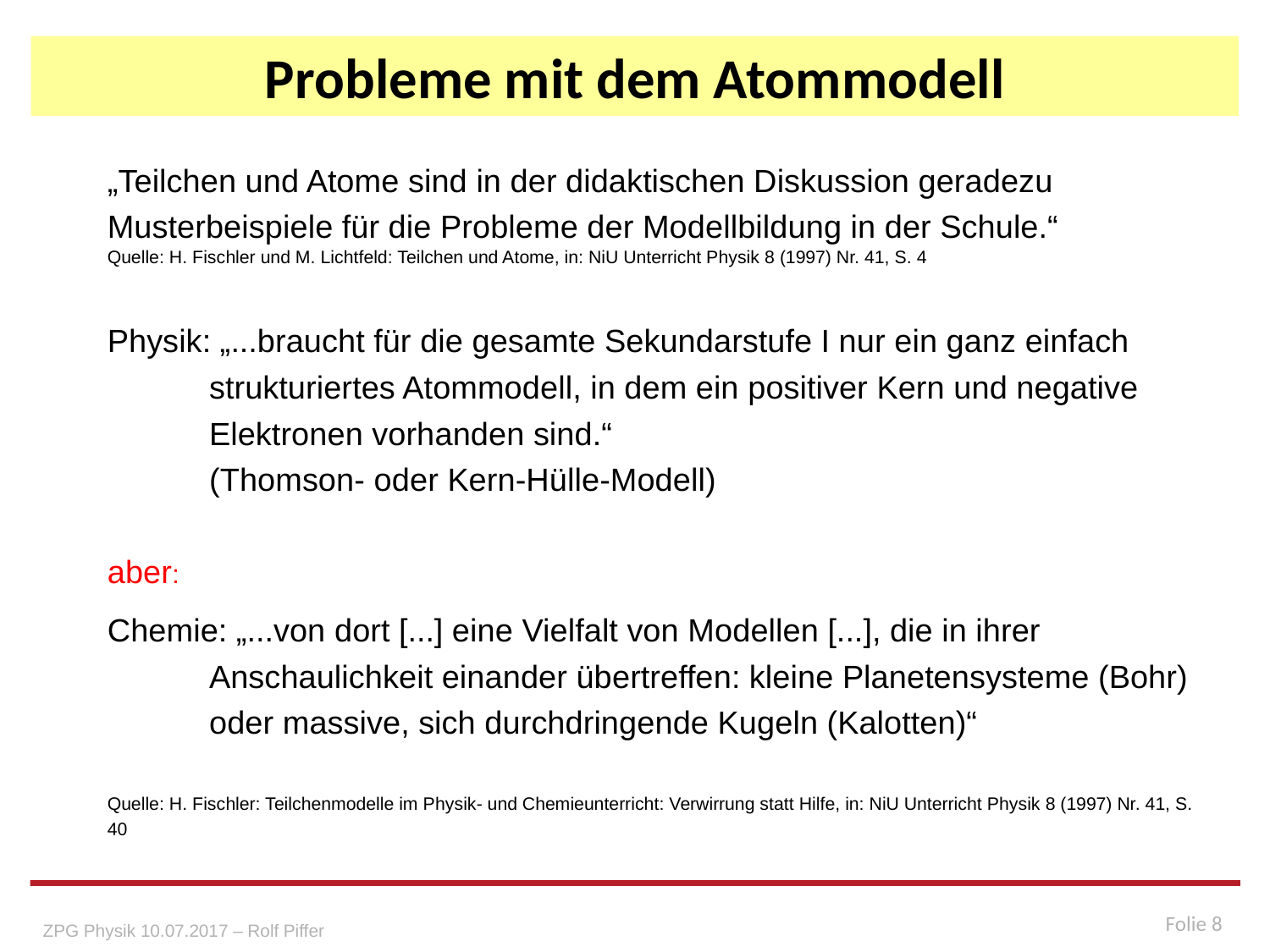

# Probleme mit dem Atommodell
„Teilchen und Atome sind in der didaktischen Diskussion geradezu Musterbeispiele für die Probleme der Modellbildung in der Schule.“
Quelle: H. Fischler und M. Lichtfeld: Teilchen und Atome, in: NiU Unterricht Physik 8 (1997) Nr. 41, S. 4

Physik: „...braucht für die gesamte Sekundarstufe I nur ein ganz einfach strukturiertes Atommodell, in dem ein positiver Kern und negative Elektronen vorhanden sind.“
(Thomson- oder Kern-Hülle-Modell)

aber:
Chemie: „...von dort [...] eine Vielfalt von Modellen [...], die in ihrer Anschaulichkeit einander übertreffen: kleine Planetensysteme (Bohr) oder massive, sich durchdringende Kugeln (Kalotten)“
Quelle: H. Fischler: Teilchenmodelle im Physik- und Chemieunterricht: Verwirrung statt Hilfe, in: NiU Unterricht Physik 8 (1997) Nr. 41, S. 40
Folie 8
ZPG Physik 10.07.2017 – Rolf Piffer